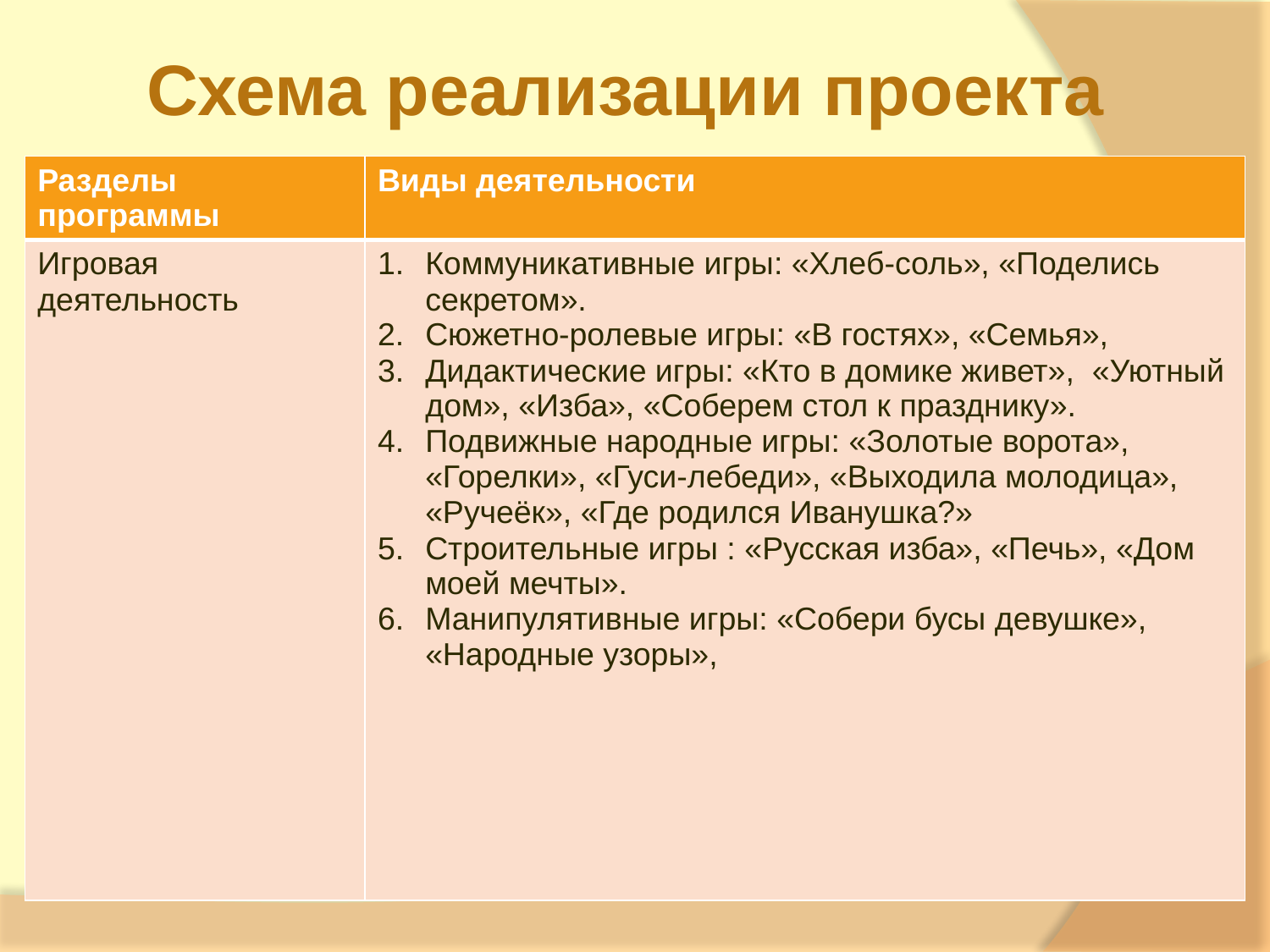

# Схема реализации проекта
| Разделы программы | Виды деятельности |
| --- | --- |
| Игровая деятельность | Коммуникативные игры: «Хлеб-соль», «Поделись секретом». Сюжетно-ролевые игры: «В гостях», «Семья», Дидактические игры: «Кто в домике живет», «Уютный дом», «Изба», «Соберем стол к празднику». Подвижные народные игры: «Золотые ворота», «Горелки», «Гуси-лебеди», «Выходила молодица», «Ручеёк», «Где родился Иванушка?» Строительные игры : «Русская изба», «Печь», «Дом моей мечты». Манипулятивные игры: «Собери бусы девушке», «Народные узоры», |